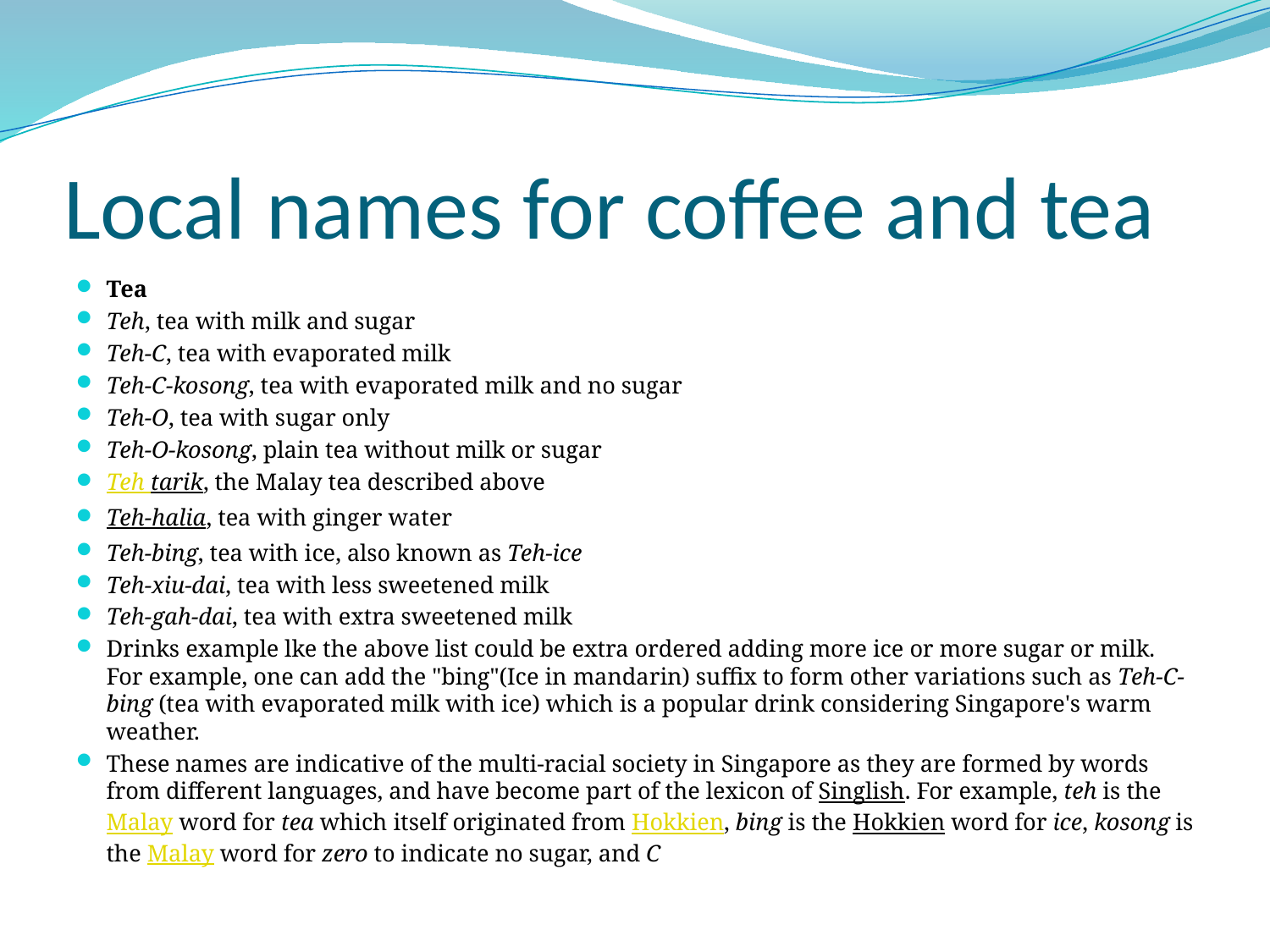

# Local names for coffee and tea
Tea
Teh, tea with milk and sugar
Teh-C, tea with evaporated milk
Teh-C-kosong, tea with evaporated milk and no sugar
Teh-O, tea with sugar only
Teh-O-kosong, plain tea without milk or sugar
Teh tarik, the Malay tea described above
Teh-halia, tea with ginger water
Teh-bing, tea with ice, also known as Teh-ice
Teh-xiu-dai, tea with less sweetened milk
Teh-gah-dai, tea with extra sweetened milk
Drinks example lke the above list could be extra ordered adding more ice or more sugar or milk. For example, one can add the "bing"(Ice in mandarin) suffix to form other variations such as Teh-C-bing (tea with evaporated milk with ice) which is a popular drink considering Singapore's warm weather.
These names are indicative of the multi-racial society in Singapore as they are formed by words from different languages, and have become part of the lexicon of Singlish. For example, teh is the Malay word for tea which itself originated from Hokkien, bing is the Hokkien word for ice, kosong is the Malay word for zero to indicate no sugar, and C